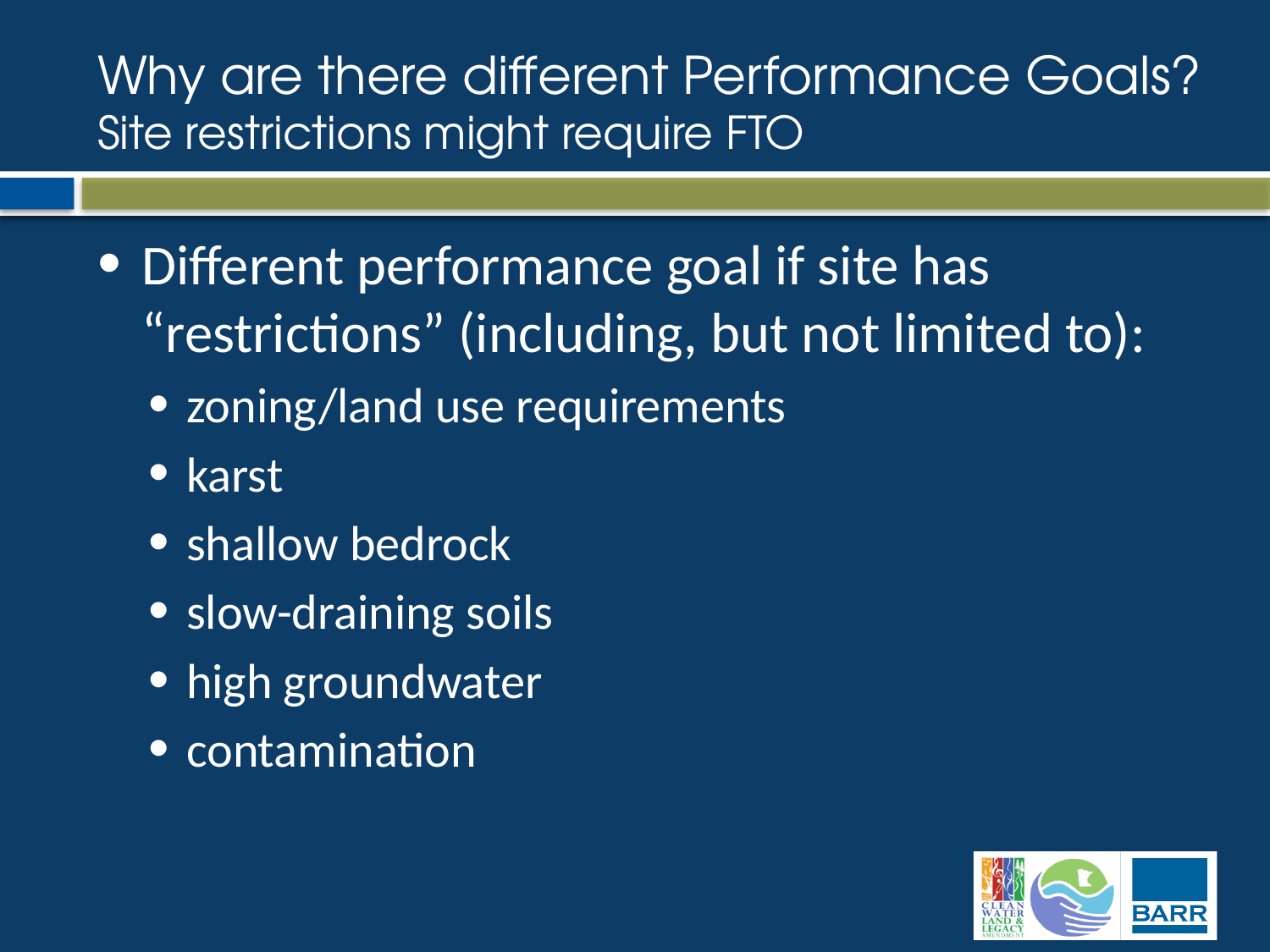

# Why are there different Performance Goals? Site restrictions might require FTO
Different performance goal if site has “restrictions” (including, but not limited to):
zoning/land use requirements
karst
shallow bedrock
slow-draining soils
high groundwater
contamination